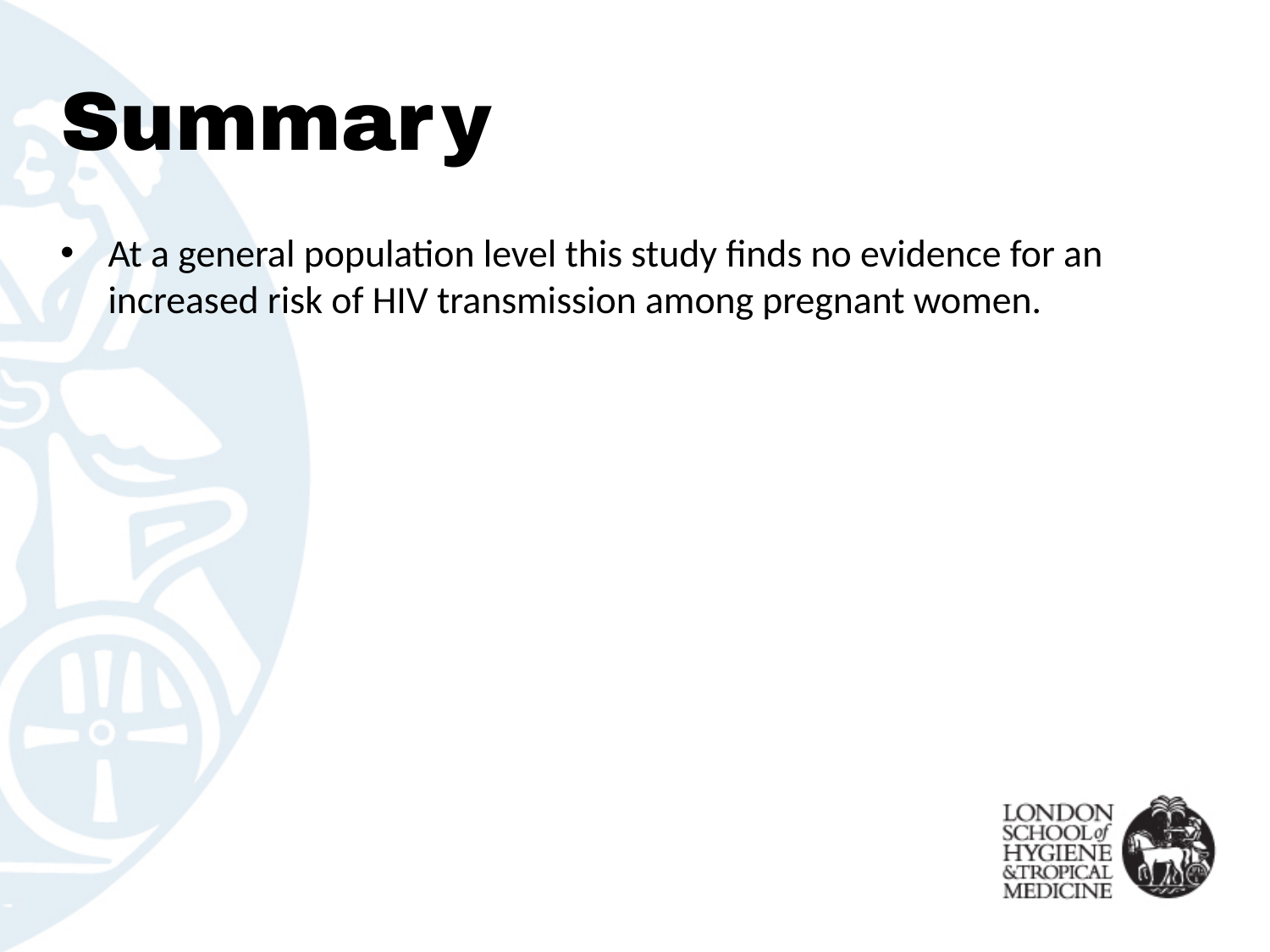

# Summar	y
At a general population level this study finds no evidence for an increased risk of HIV transmission among pregnant women.